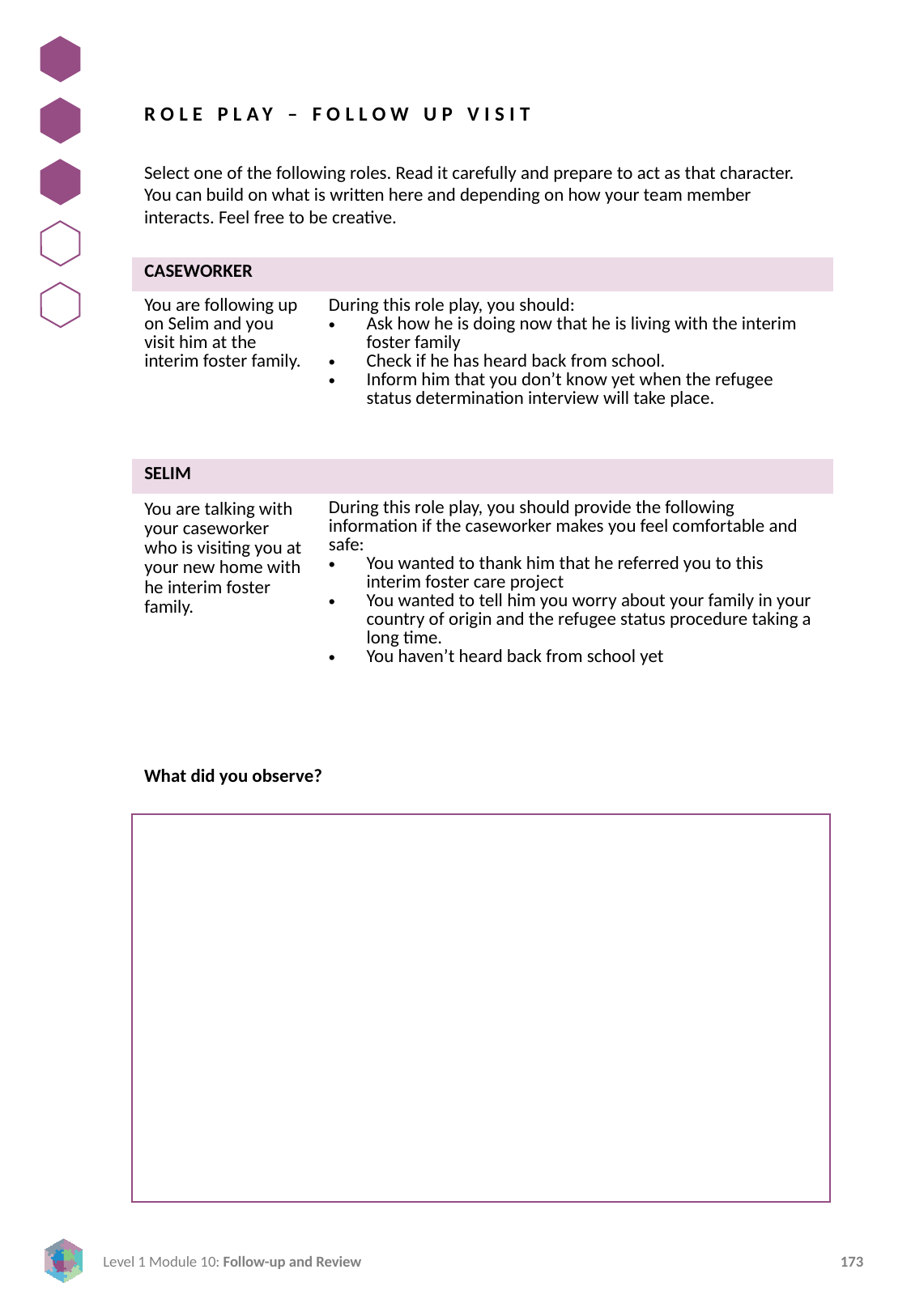

ROLE PLAY – FOLLOW UP VISIT

Select one of the following roles. Read it carefully and prepare to act as that character. You can build on what is written here and depending on how your team member interacts. Feel free to be creative.

| CASEWORKER |  |
| --- | --- |
| You are following up on Selim and you visit him at the interim foster family. | During this role play, you should: Ask how he is doing now that he is living with the interim foster family Check if he has heard back from school. Inform him that you don’t know yet when the refugee status determination interview will take place. |
| SELIM |  |
| You are talking with your caseworker who is visiting you at your new home with he interim foster family. | During this role play, you should provide the following information if the caseworker makes you feel comfortable and safe: You wanted to thank him that he referred you to this interim foster care project You wanted to tell him you worry about your family in your country of origin and the refugee status procedure taking a long time. You haven’t heard back from school yet |

What did you observe?